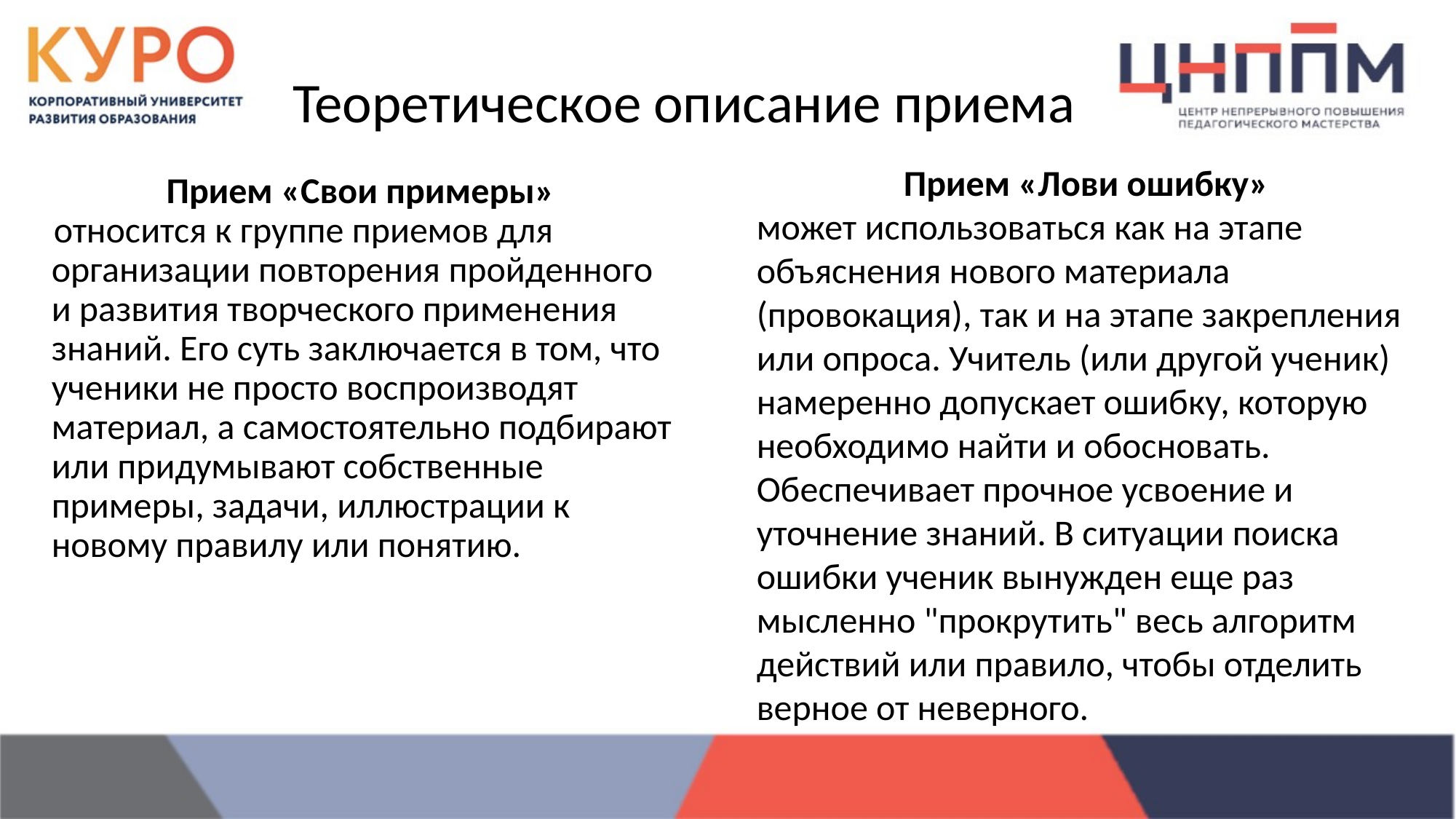

# Теоретическое описание приема
Прием «Лови ошибку»
может использоваться как на этапе объяснения нового материала (провокация), так и на этапе закрепления или опроса. Учитель (или другой ученик) намеренно допускает ошибку, которую необходимо найти и обосновать. Обеспечивает прочное усвоение и уточнение знаний. В ситуации поиска ошибки ученик вынужден еще раз мысленно "прокрутить" весь алгоритм действий или правило, чтобы отделить верное от неверного.
Прием «Свои примеры»
 относится к группе приемов для организации повторения пройденного и развития творческого применения знаний. Его суть заключается в том, что ученики не просто воспроизводят материал, а самостоятельно подбирают или придумывают собственные примеры, задачи, иллюстрации к новому правилу или понятию.